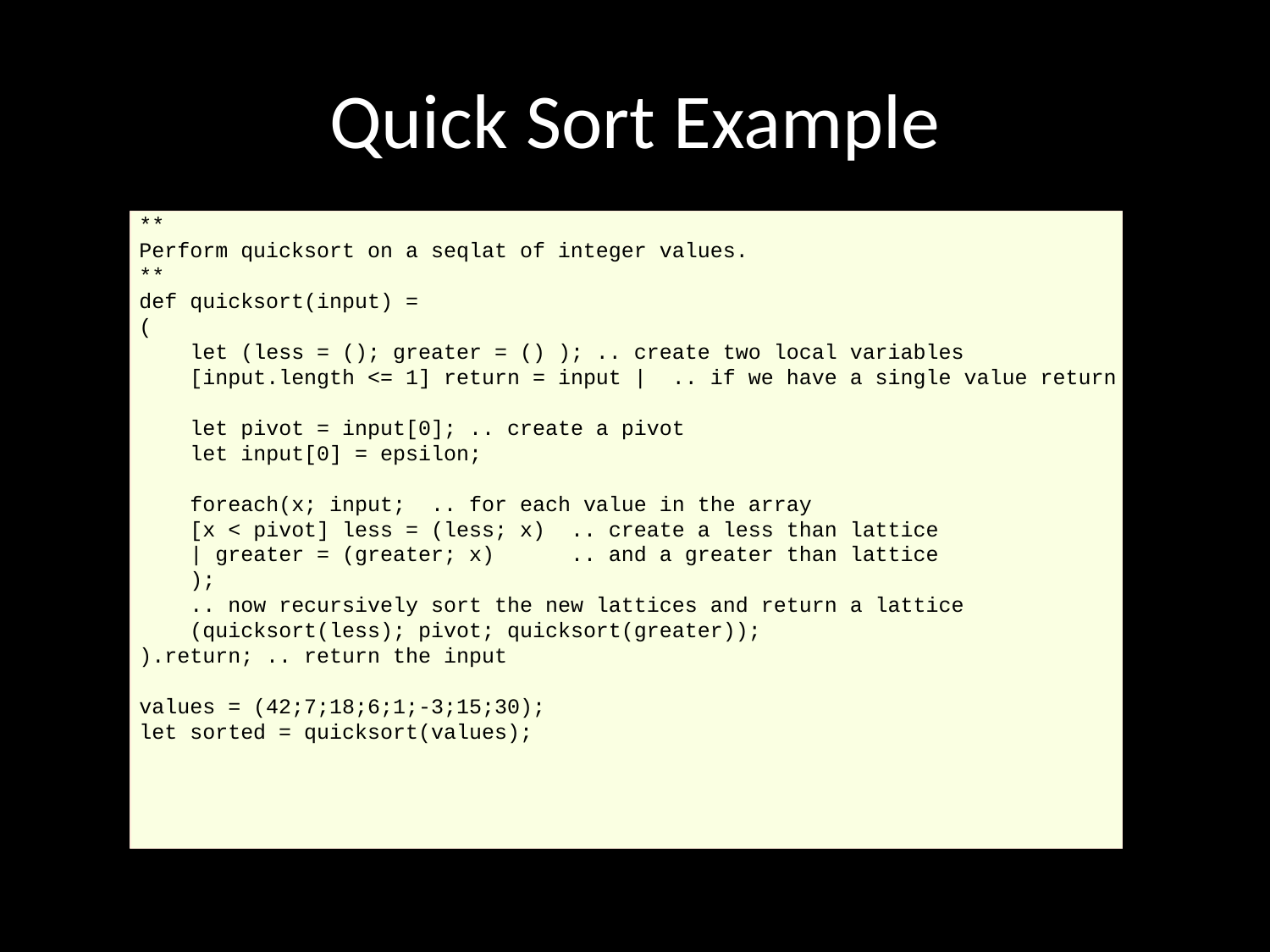

# Quick Sort Example
**
Perform quicksort on a seqlat of integer values.
**
def quicksort(input) =
(
    let (less = (); greater = () ); .. create two local variables
    [input.length <= 1] return = input |  .. if we have a single value return

    let pivot = input[0]; .. create a pivot
    let input[0] = epsilon;

    foreach(x; input;  .. for each value in the array
    [x < pivot] less = (less; x)  .. create a less than lattice
    | greater = (greater; x)      .. and a greater than lattice
    );
    .. now recursively sort the new lattices and return a lattice
    (quicksort(less); pivot; quicksort(greater));
).return; .. return the input

values = (42;7;18;6;1;-3;15;30);
let sorted = quicksort(values);